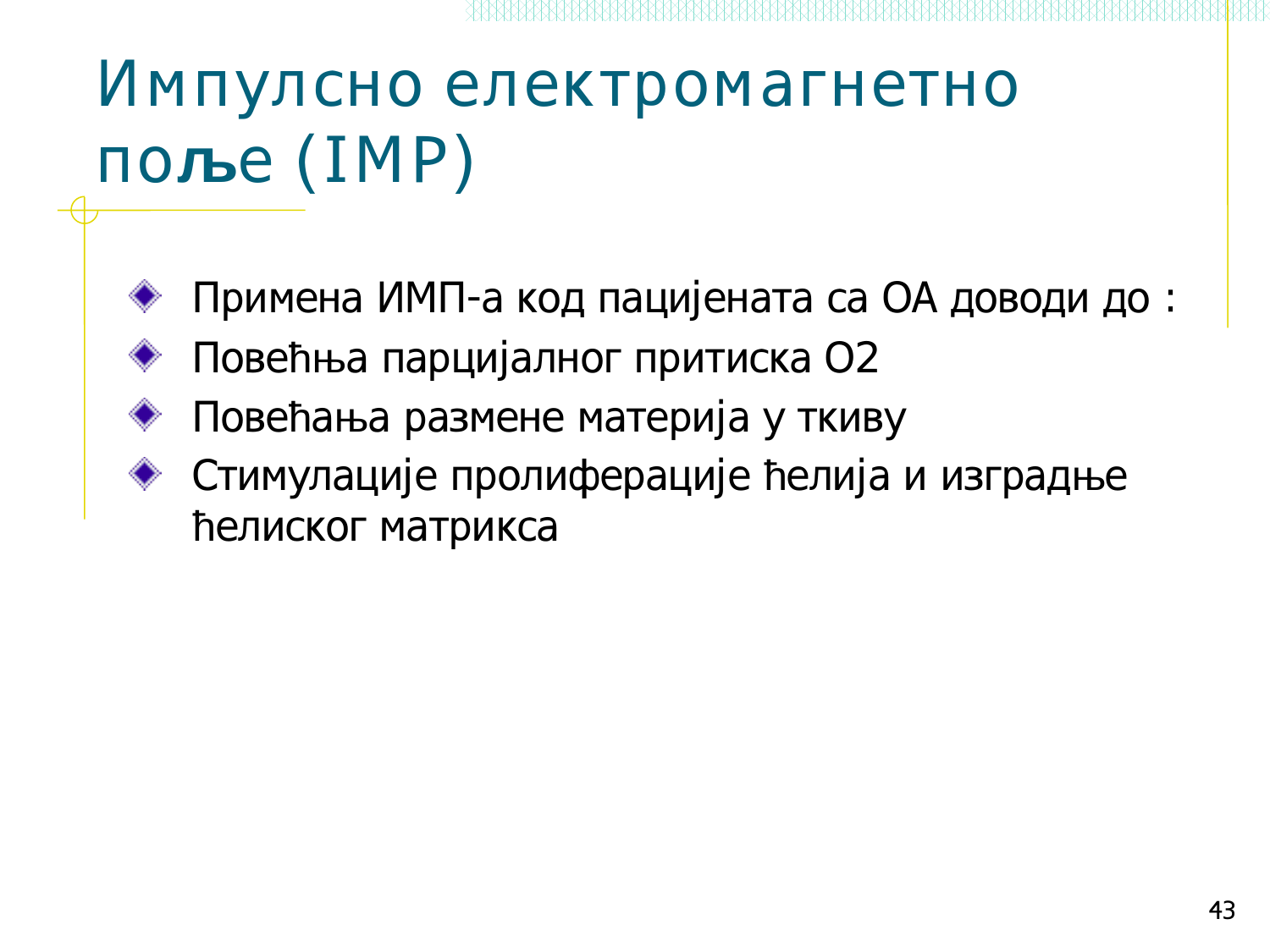

# Импулсно електромагнетно поље (IMP)
Примена ИМП-а код пацијената са ОА доводи до :
Повећња парцијалног притиска О2
Повећања размене материја у ткиву
Стимулације пролиферације ћелија и изградње ћелиског матрикса

43